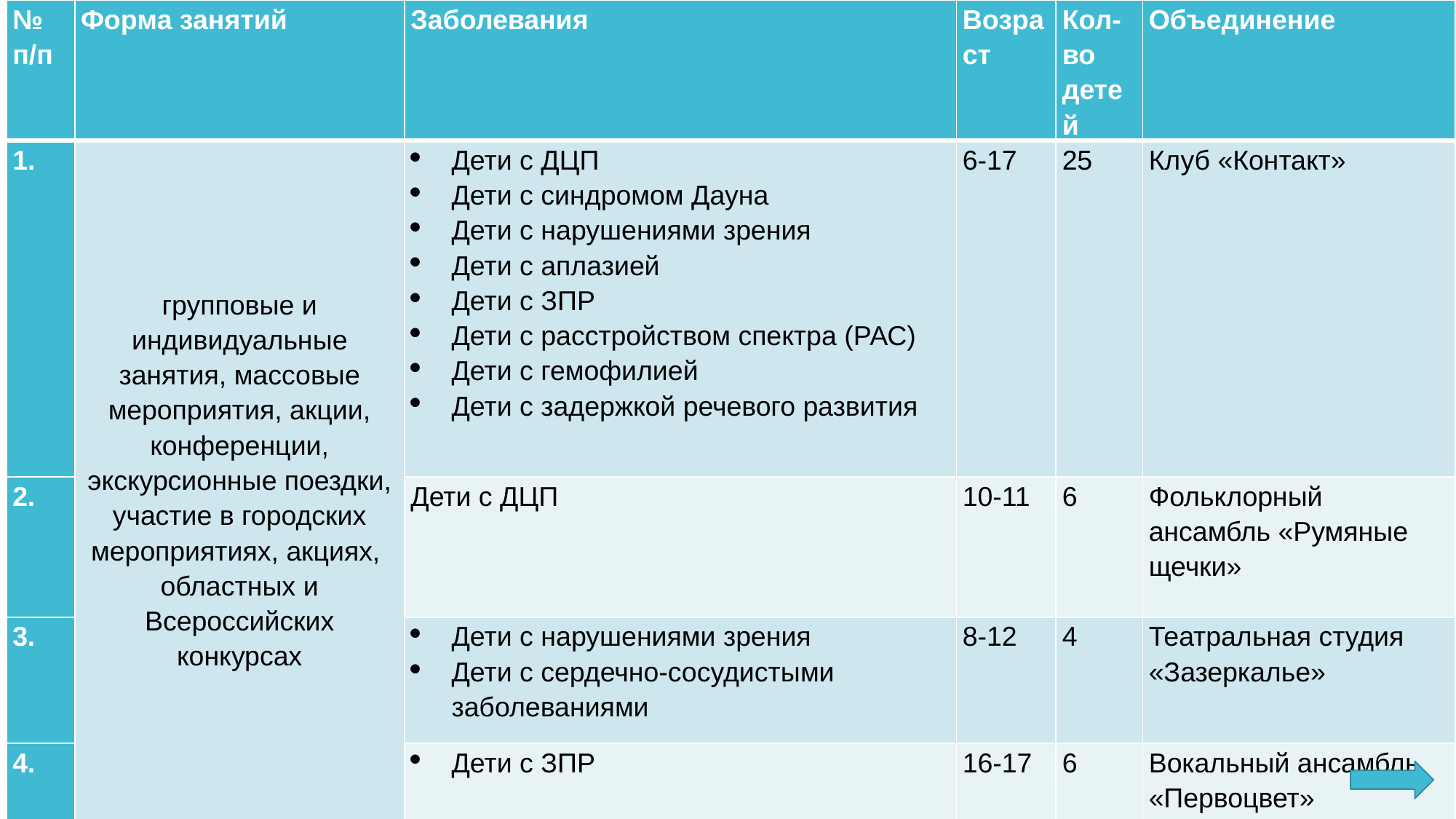

| № п/п | Форма занятий | Заболевания | Возраст | Кол-во детей | Объединение |
| --- | --- | --- | --- | --- | --- |
|  | групповые и индивидуальные занятия, массовые мероприятия, акции, конференции, экскурсионные поездки, участие в городских мероприятиях, акциях, областных и Всероссийских конкурсах | Дети с ДЦП Дети с синдромом Дауна Дети с нарушениями зрения Дети с аплазией Дети с ЗПР Дети с расстройством спектра (РАС) Дети с гемофилией Дети с задержкой речевого развития | 6-17 | 25 | Клуб «Контакт» |
| 2. |  | Дети с ДЦП | 10-11 | 6 | Фольклорный ансамбль «Румяные щечки» |
| 3. |  | Дети с нарушениями зрения Дети с сердечно-сосудистыми заболеваниями | 8-12 | 4 | Театральная студия «Зазеркалье» |
| 4. |  | Дети с ЗПР | 16-17 | 6 | Вокальный ансамбль «Первоцвет» |
ЦДТ №4